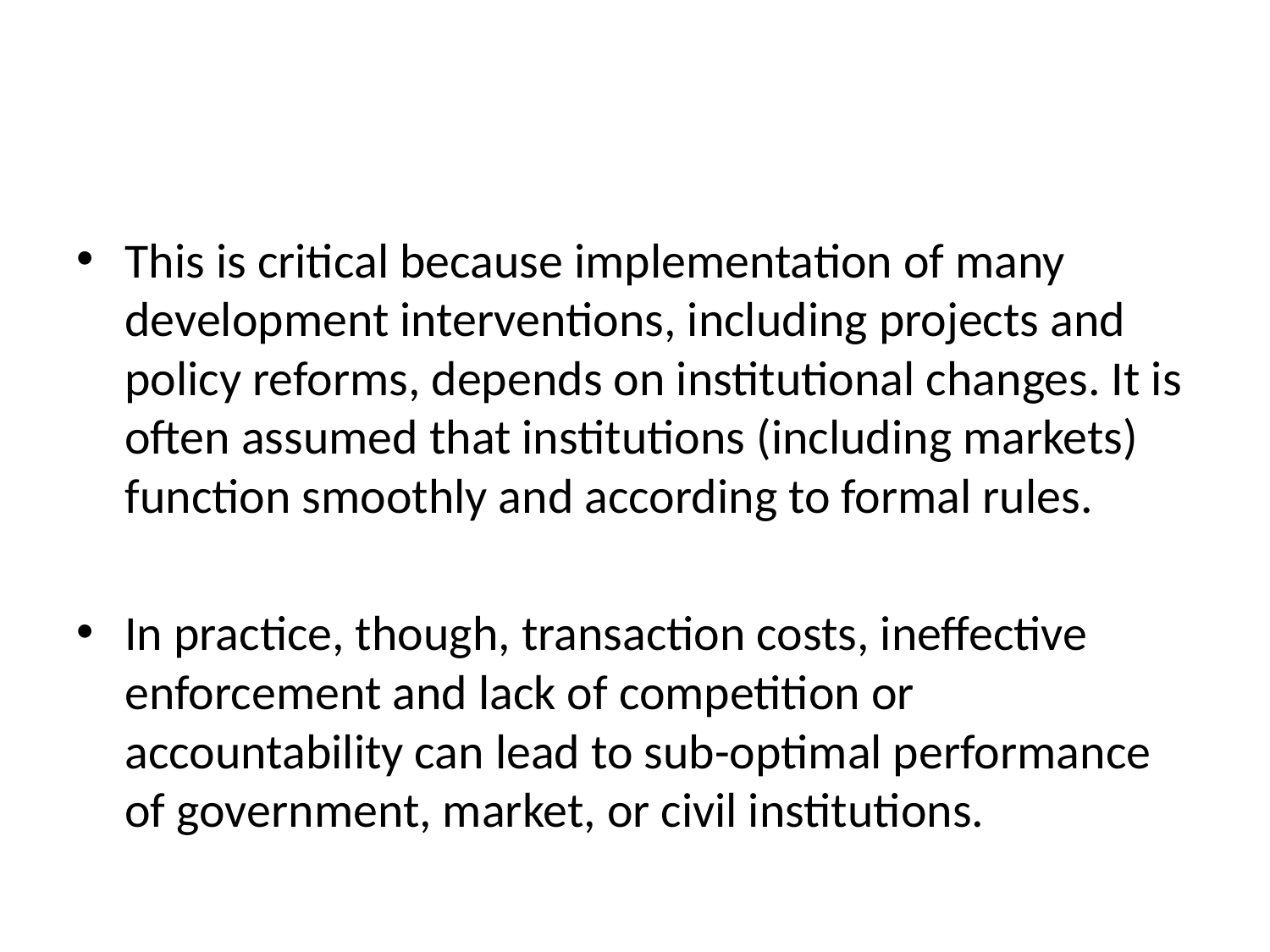

#
This is critical because implementation of many development interventions, including projects and policy reforms, depends on institutional changes. It is often assumed that institutions (including markets) function smoothly and according to formal rules.

In practice, though, transaction costs, ineffective enforcement and lack of competition or accountability can lead to sub-optimal performance of government, market, or civil institutions.